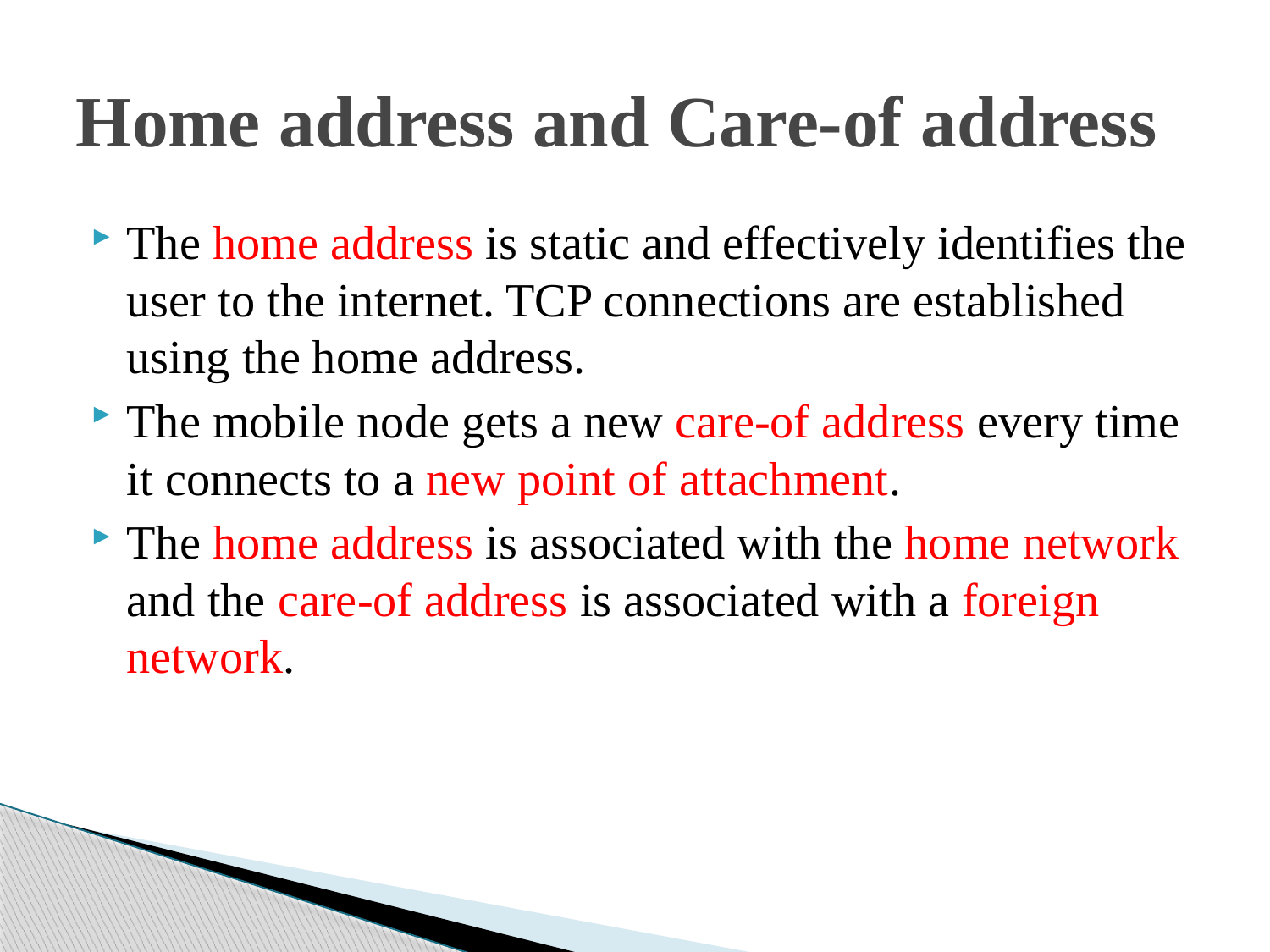

# Home address and Care-of address
The home address is static and effectively identifies the user to the internet. TCP connections are established using the home address.
The mobile node gets a new care-of address every time it connects to a new point of attachment.
The home address is associated with the home network and the care-of address is associated with a foreign network.